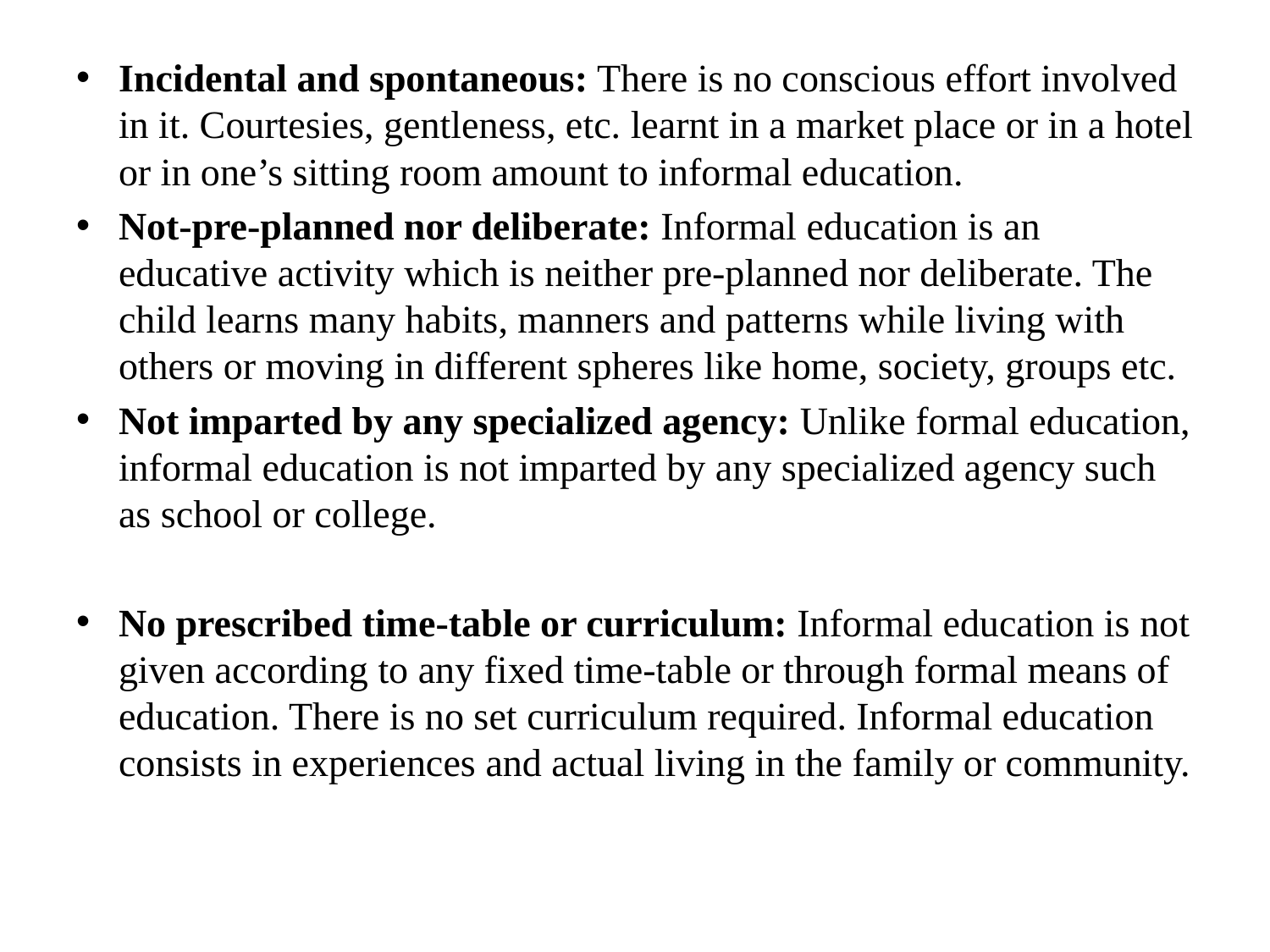

Incidental and spontaneous: There is no conscious effort involved in it. Courtesies, gentleness, etc. learnt in a market place or in a hotel or in one’s sitting room amount to informal education.
Not-pre-planned nor deliberate: Informal education is an educative activity which is neither pre-planned nor deliberate. The child learns many habits, manners and patterns while living with others or moving in different spheres like home, society, groups etc.
Not imparted by any specialized agency: Unlike formal education, informal education is not imparted by any specialized agency such as school or college.

No prescribed time-table or curriculum: Informal education is not given according to any fixed time-table or through formal means of education. There is no set curriculum required. Informal education consists in experiences and actual living in the family or community.